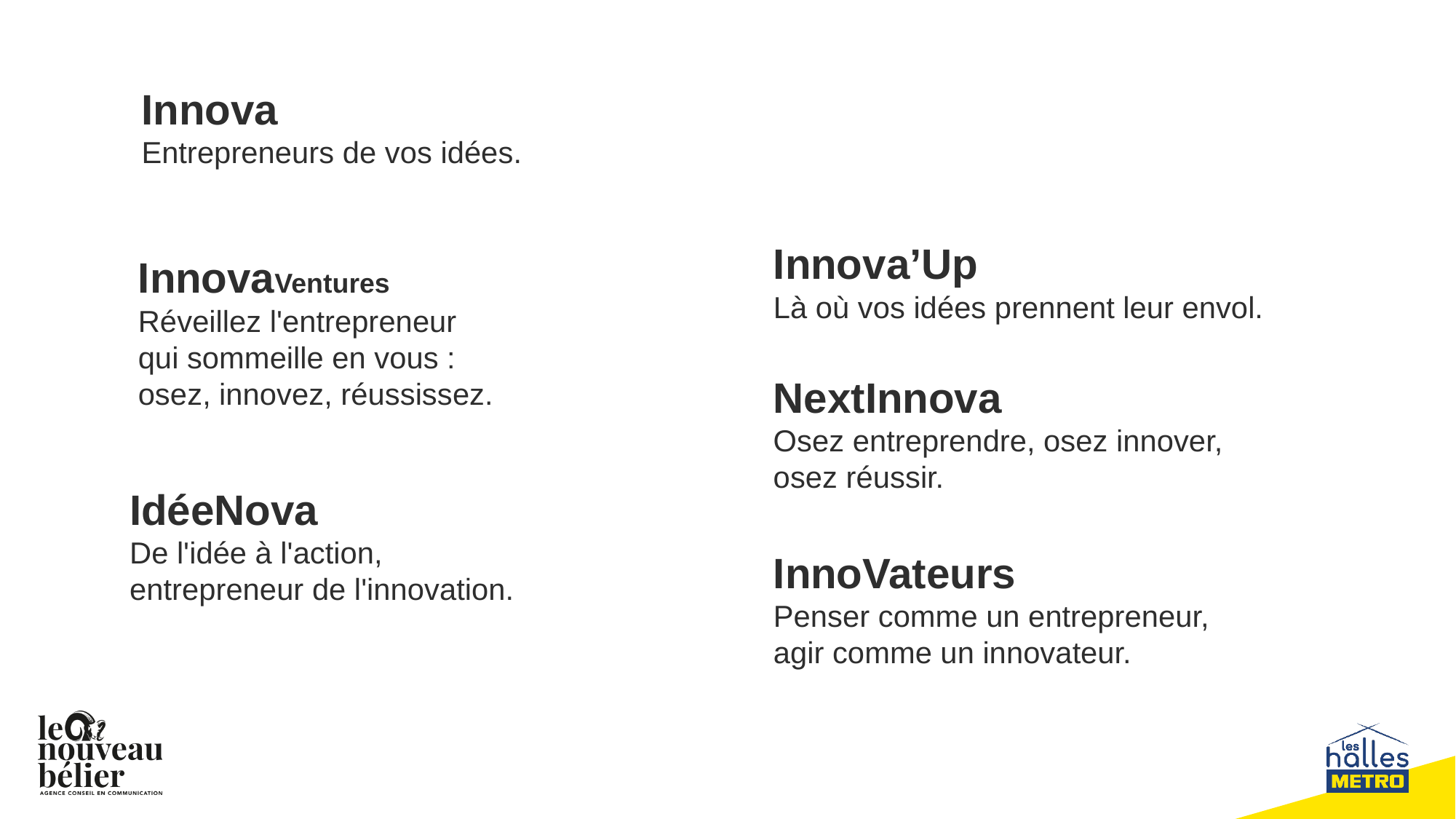

Innova
Entrepreneurs de vos idées.
Innova’Up
Là où vos idées prennent leur envol.
InnovaVentures
Réveillez l'entrepreneur
qui sommeille en vous :
osez, innovez, réussissez.
NextInnova
Osez entreprendre, osez innover,
osez réussir.
IdéeNova
De l'idée à l'action,
entrepreneur de l'innovation.
# InnoVateurs Penser comme un entrepreneur, agir comme un innovateur.